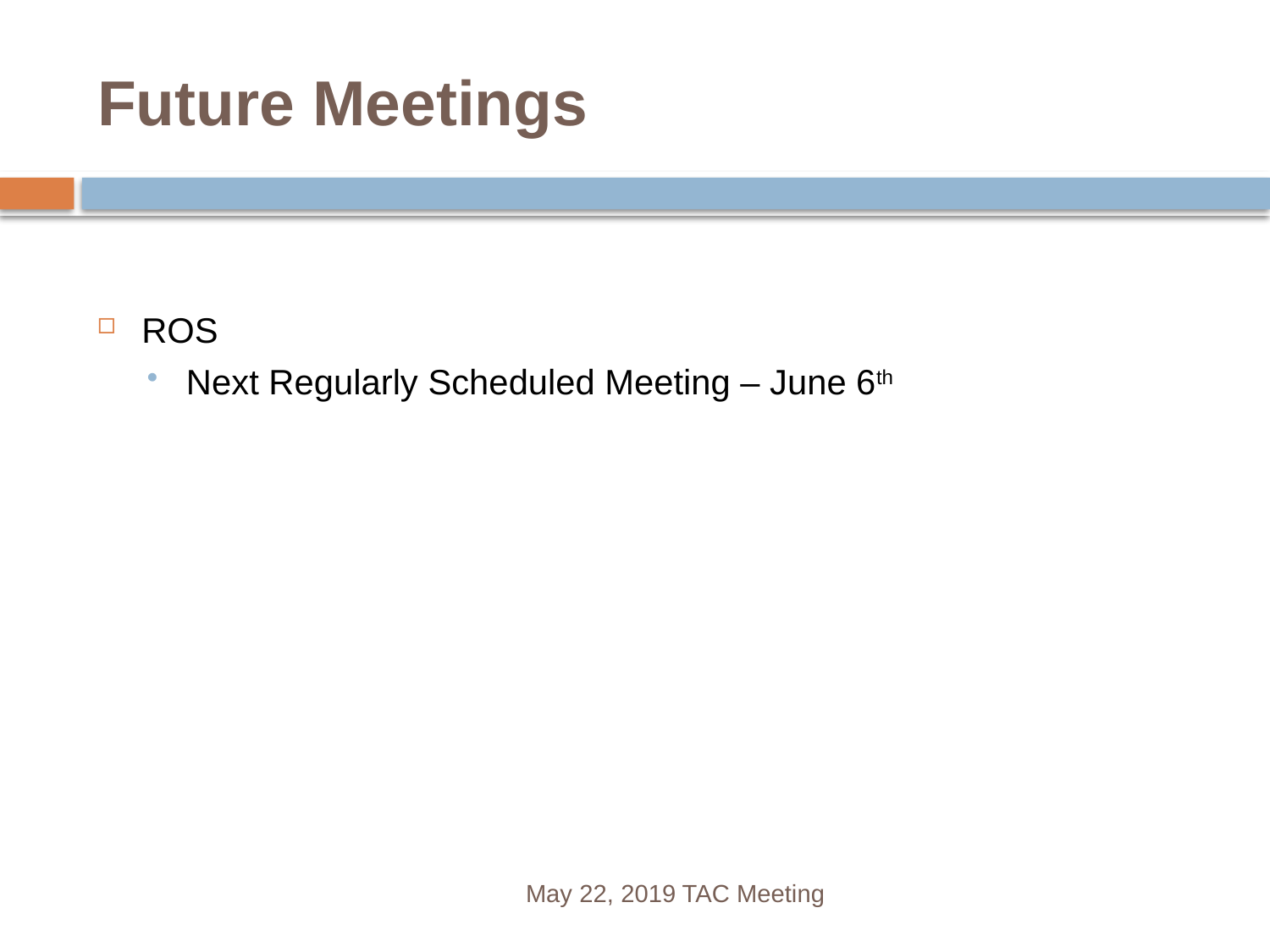

# Future Meetings
ROS
Next Regularly Scheduled Meeting – June 6th

May 22, 2019 TAC Meeting